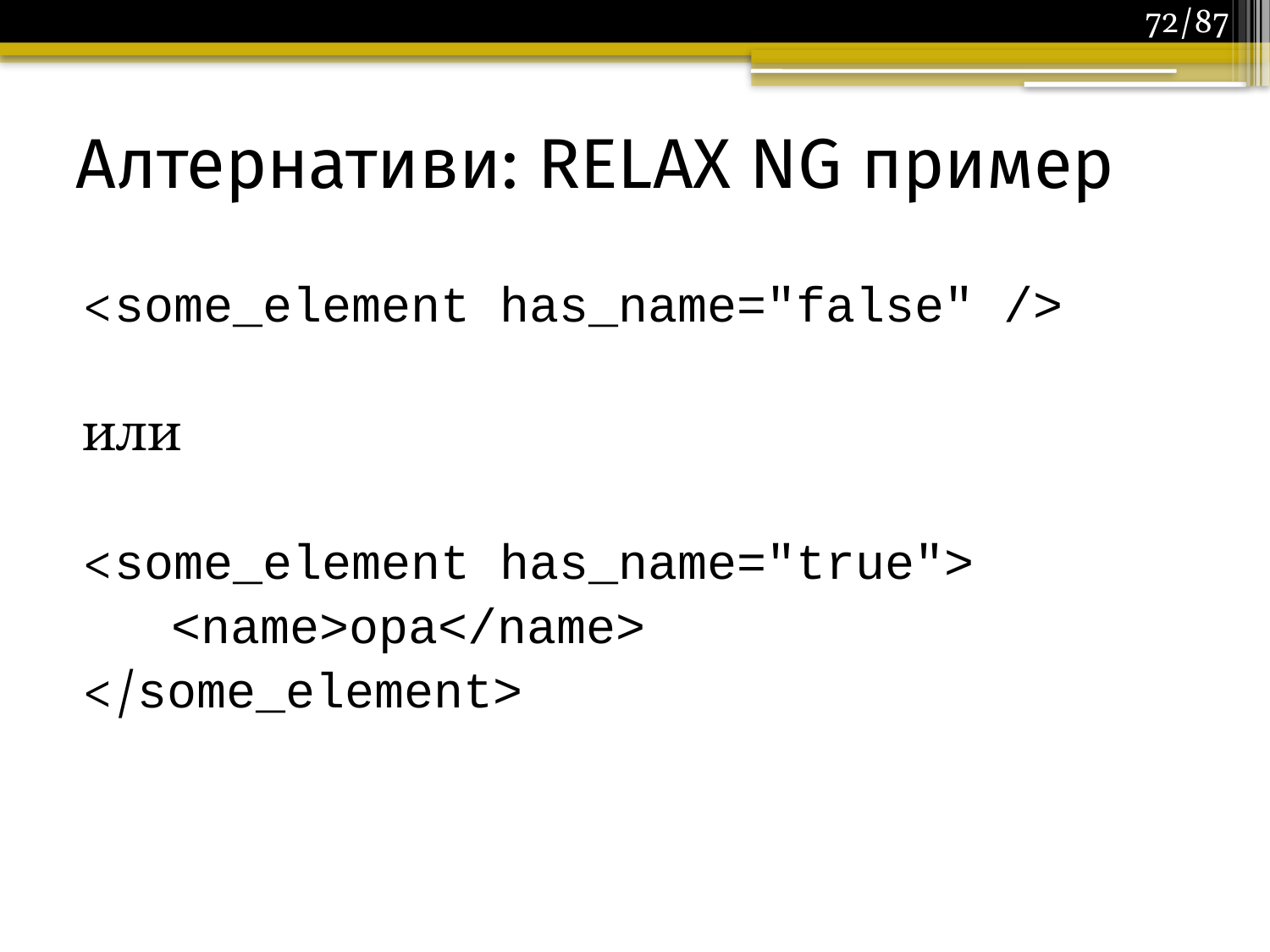

72/87
# Алтернативи: RELAX NG пример
 <element name="some_element">
  <choice>
    <attribute name="has_name">
      <value>false</value>
    </attribute>
    <group>
      <attribute name="has_name">
        <value>true</value>
      </attribute>
      <element name="name">
		<text />
	</element>
    </group>
  </choice>
</element>
<some_element has_name="false" />

или

<some_element has_name="true">
   <name>opa</name>
</some_element>